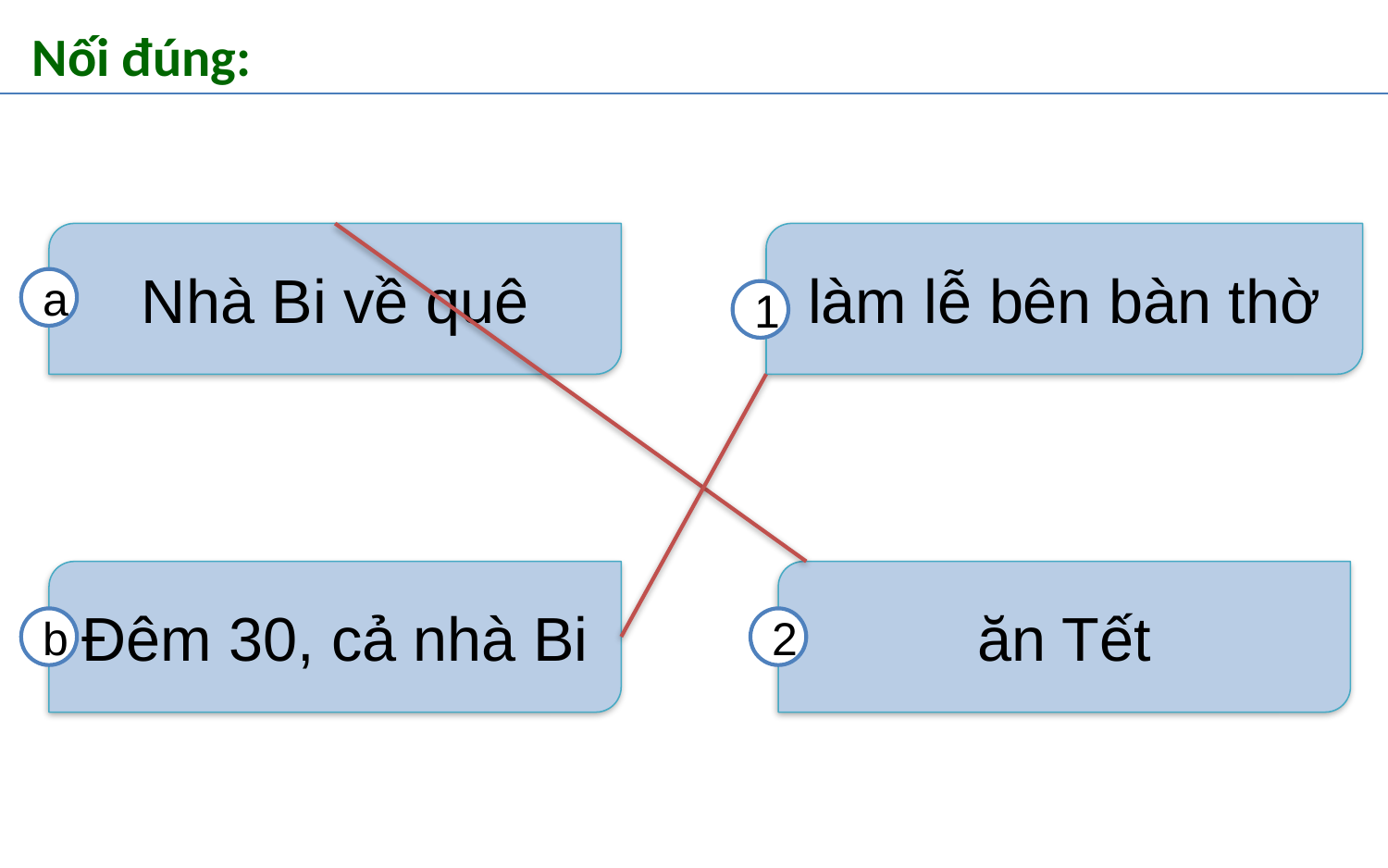

Nối đúng:
Nhà Bi về quê
làm lễ bên bàn thờ
a
1
Đêm 30, cả nhà Bi
ăn Tết
b
2